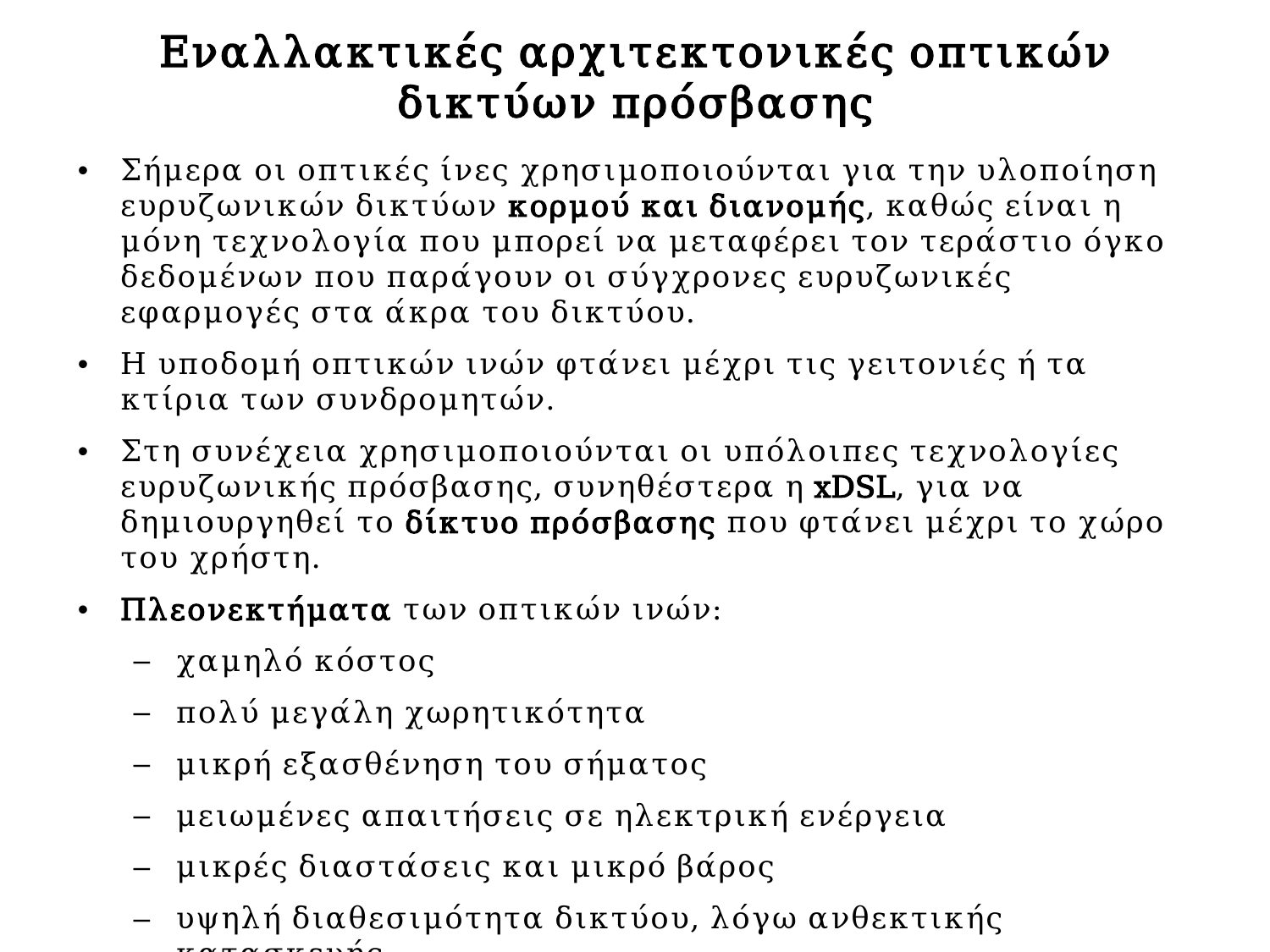

# Εναλλακτικές αρχιτεκτονικές οπτικών δικτύων πρόσβασης
Σήμερα οι οπτικές ίνες χρησιμοποιούνται για την υλοποίηση ευρυζωνικών δικτύων κορμού και διανομής, καθώς είναι η μόνη τεχνολογία που μπορεί να μεταφέρει τον τεράστιο όγκο δεδομένων που παράγουν οι σύγχρονες ευρυζωνικές εφαρμογές στα άκρα του δικτύου.
Η υποδομή οπτικών ινών φτάνει μέχρι τις γειτονιές ή τα κτίρια των συνδρομητών.
Στη συνέχεια χρησιμοποιούνται οι υπόλοιπες τεχνολογίες ευρυζωνικής πρόσβασης, συνηθέστερα η xDSL, για να δημιουργηθεί το δίκτυο πρόσβασης που φτάνει μέχρι το χώρο του χρήστη.
Πλεονεκτήματα των οπτικών ινών:
χαμηλό κόστος
πολύ μεγάλη χωρητικότητα
μικρή εξασθένηση του σήματος
μειωμένες απαιτήσεις σε ηλεκτρική ενέργεια
μικρές διαστάσεις και μικρό βάρος
υψηλή διαθεσιμότητα δικτύου, λόγω ανθεκτικής κατασκευής